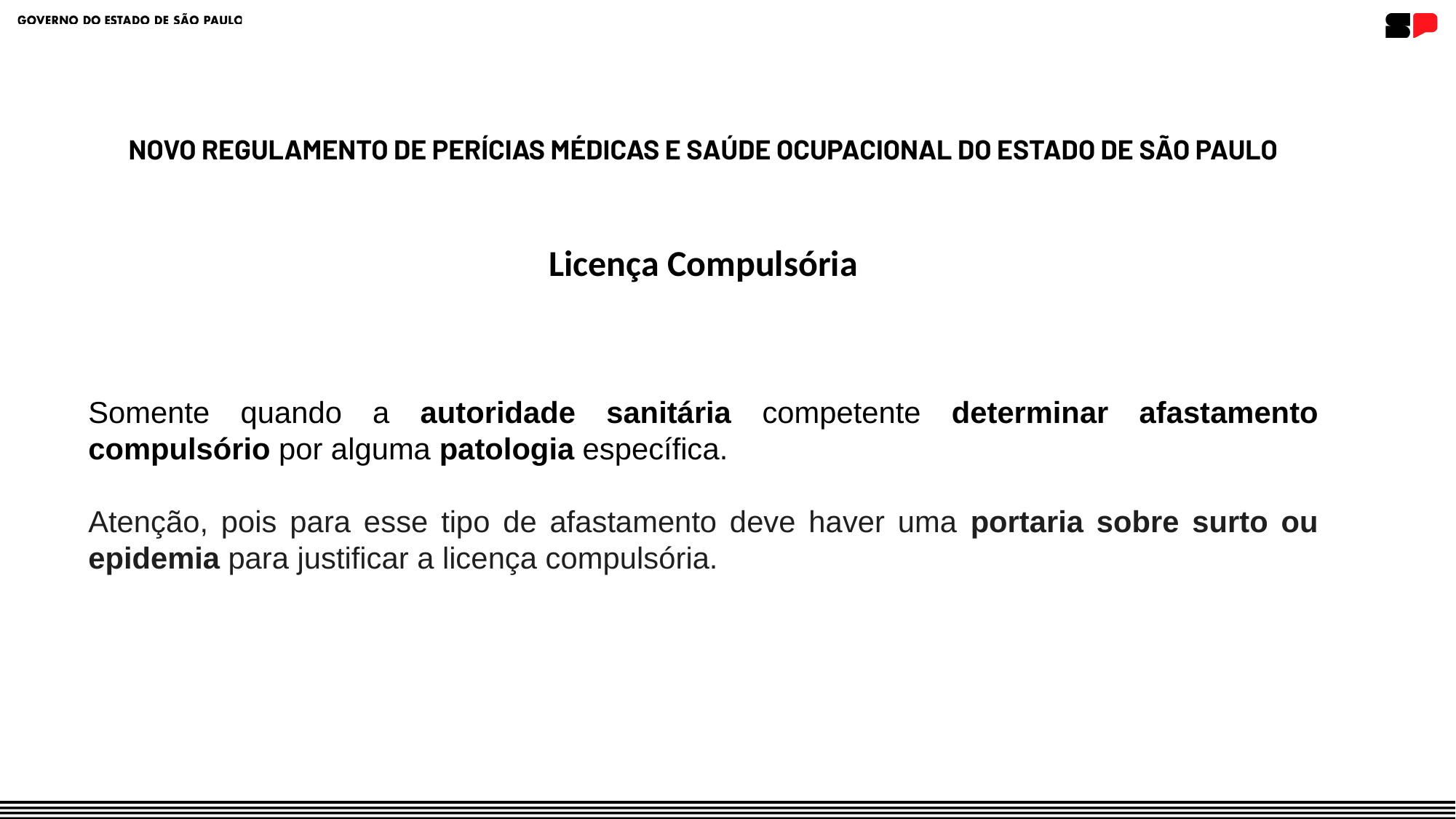

NOVO REGULAMENTO DE PERÍCIAS MÉDICAS E SAÚDE OCUPACIONAL DO ESTADO DE SÃO PAULO

Licença Compulsória

Somente quando a autoridade sanitária competente determinar afastamento compulsório por alguma patologia específica.

Atenção, pois para esse tipo de afastamento deve haver uma portaria sobre surto ou epidemia para justificar a licença compulsória.